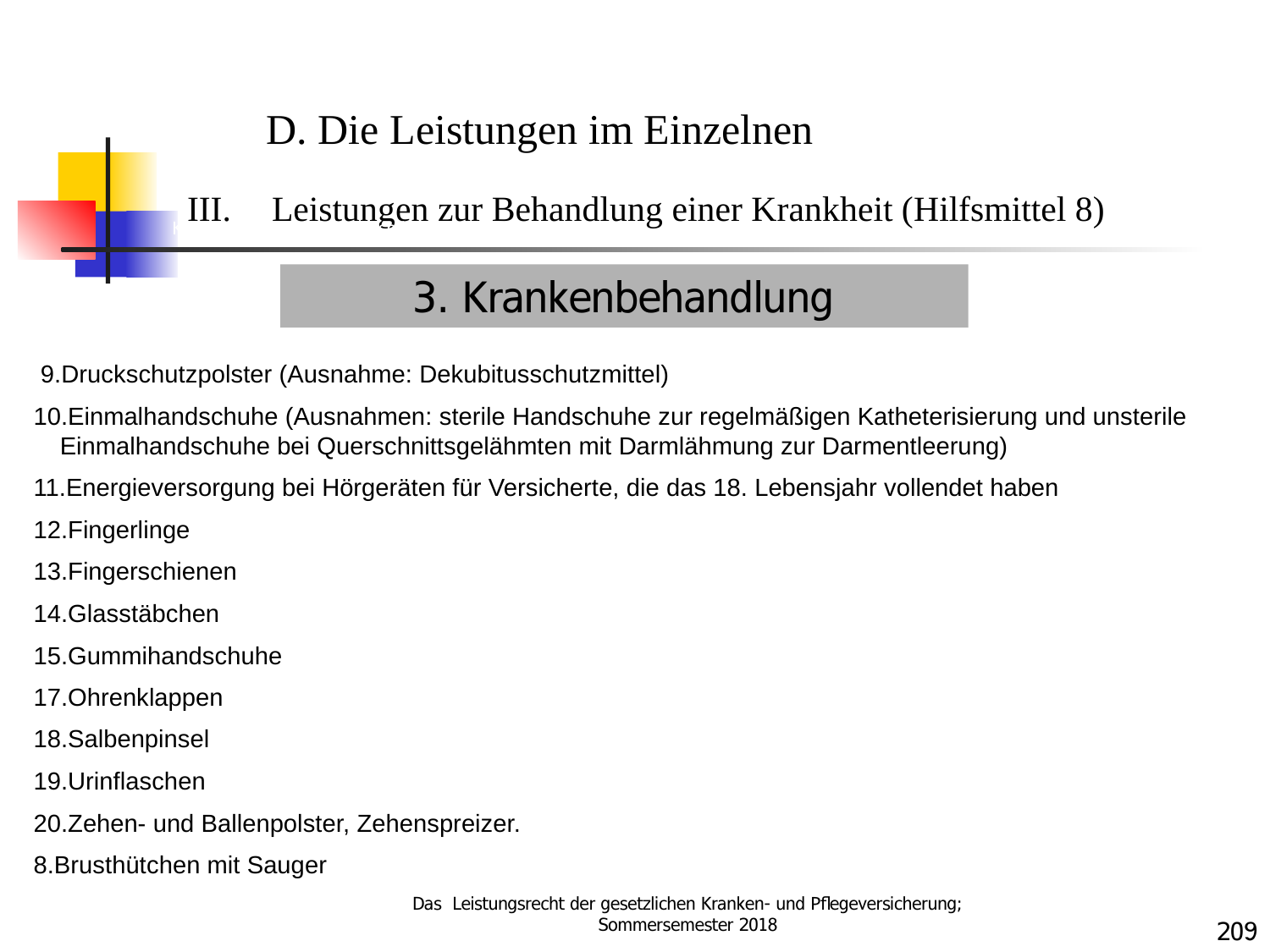

Krankenbehandlung 8 (Hilfsmittel)
D. Die Leistungen im Einzelnen

Leistungen zur Behandlung einer Krankheit (Hilfsmittel 8)
3. Krankenbehandlung
 9.Druckschutzpolster (Ausnahme: Dekubitusschutzmittel)
10.Einmalhandschuhe (Ausnahmen: sterile Handschuhe zur regelmäßigen Katheterisierung und unsterile Einmalhandschuhe bei Querschnittsgelähmten mit Darmlähmung zur Darmentleerung)
11.Energieversorgung bei Hörgeräten für Versicherte, die das 18. Lebensjahr vollendet haben
12.Fingerlinge
13.Fingerschienen
14.Glasstäbchen
15.Gummihandschuhe
17.Ohrenklappen
18.Salbenpinsel
19.Urinflaschen
20.Zehen- und Ballenpolster, Zehenspreizer.
8.Brusthütchen mit Sauger
Krankheit
Das  Leistungsrecht der gesetzlichen Kranken- und Pflegeversicherung; Sommersemester 2018
209